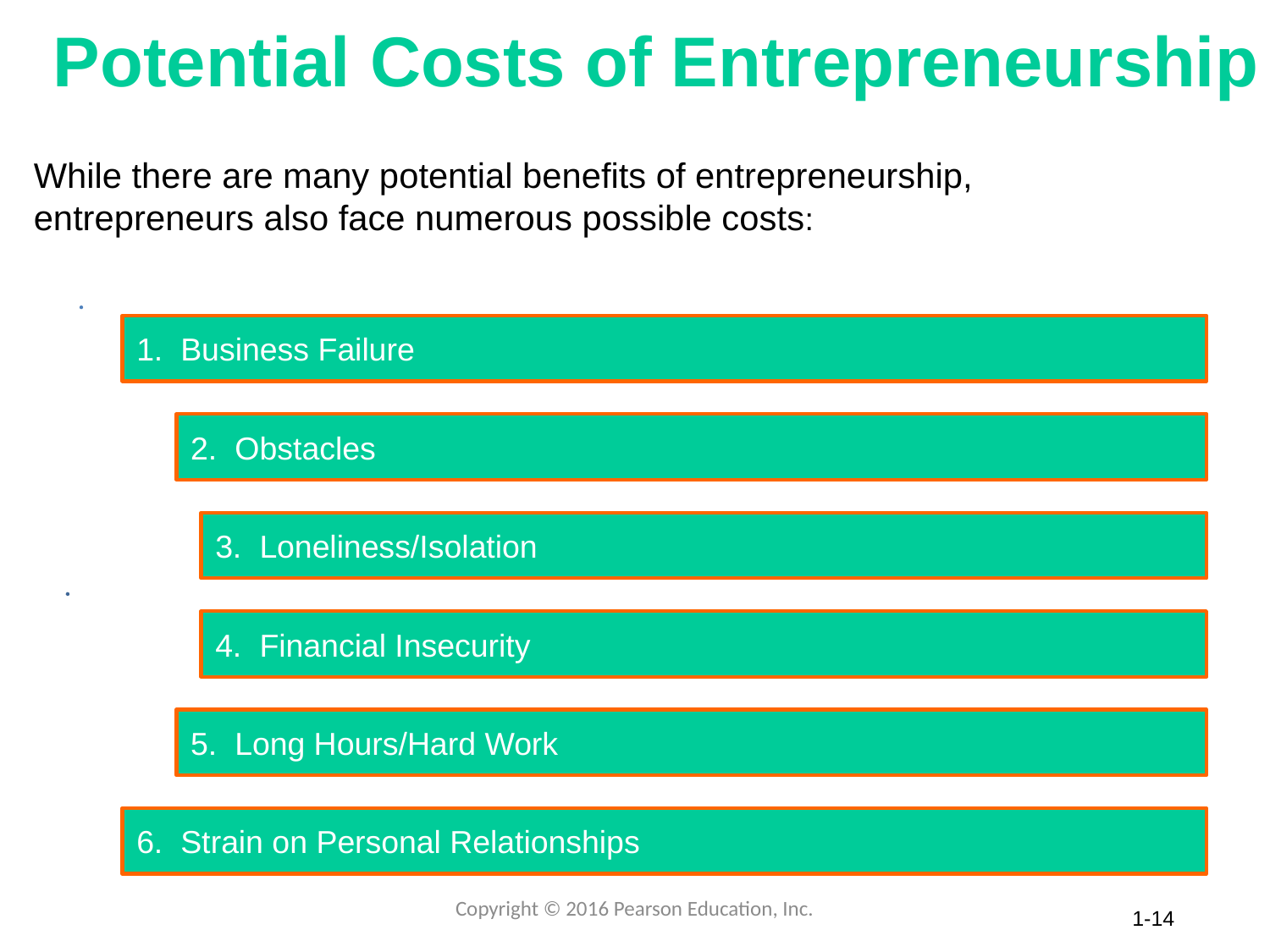

# Potential Costs of Entrepreneurship
While there are many potential benefits of entrepreneurship, entrepreneurs also face numerous possible costs:
1.  Business Failure
2.  Obstacles
4.  Financial Insecurity
3.  Loneliness/Isolation
6.  Strain on Personal Relationships
5.  Long Hours/Hard Work
Copyright © 2016 Pearson Education, Inc.